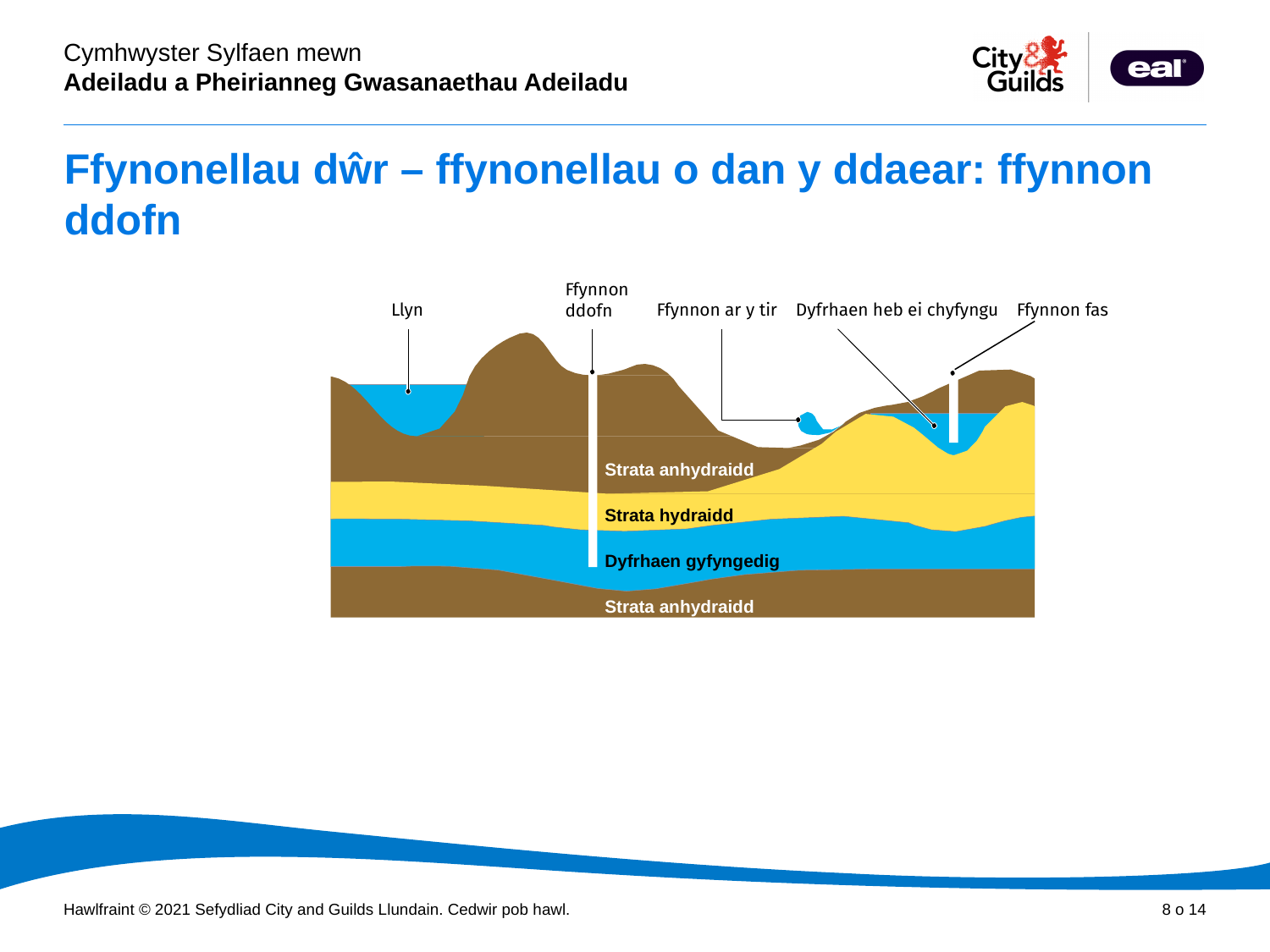

Ffynonellau dŵr – ffynonellau o dan y ddaear: ffynnon ddofn
Ffynnon ddofn
Ffynnon ar y tir    Dyfrhaen heb ei chyfyngu    Ffynnon fas
Llyn

Strata anhydraidd
Strata hydraidd
Dyfrhaen gyfyngedig
Strata anhydraidd

Strata anhydraidd